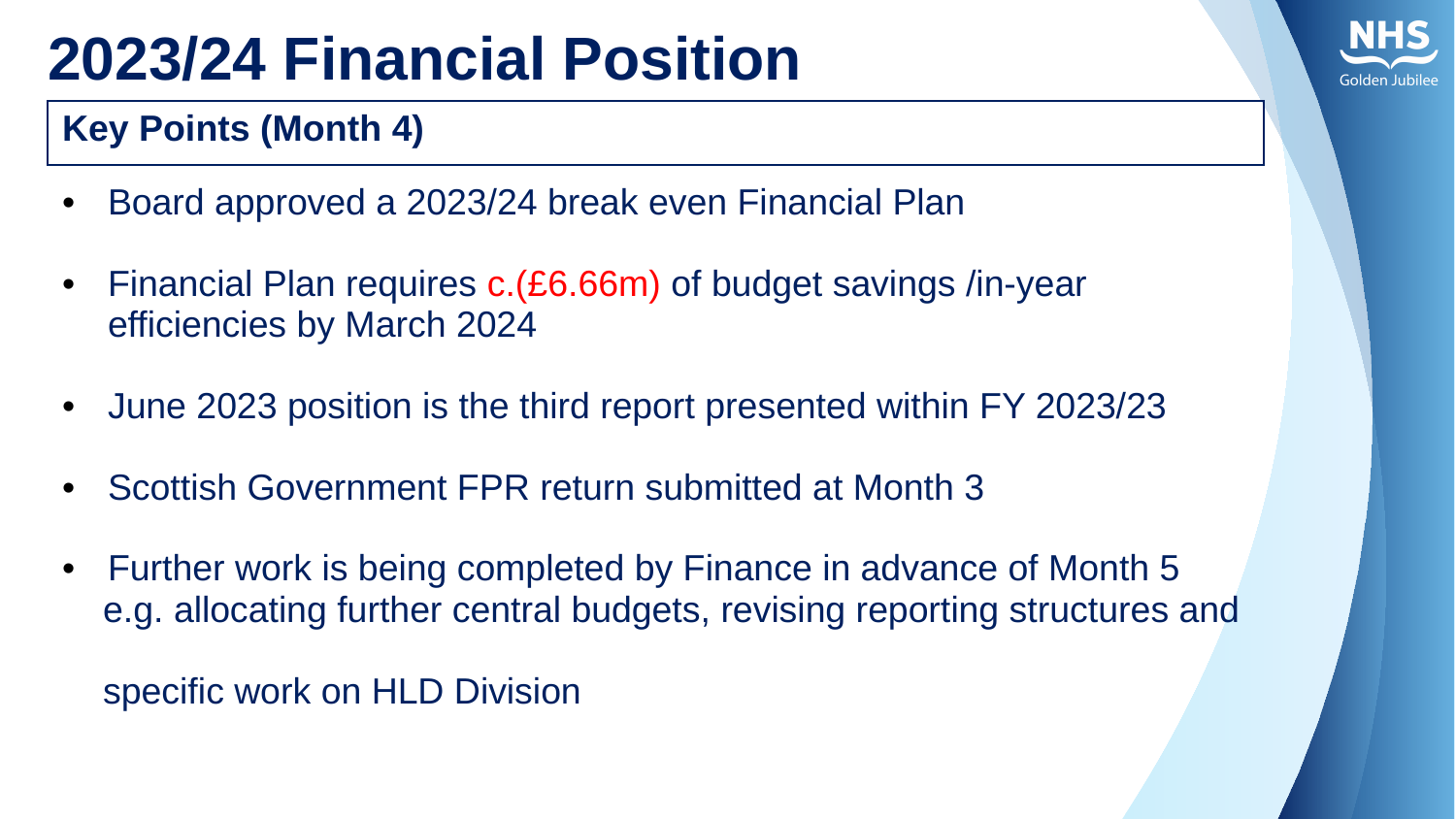

# 2023/24 Financial Position
| Key Points (Month 4) |
| --- |
| Board approved a 2023/24 break even Financial Plan Financial Plan requires c.(£6.66m) of budget savings /in-year efficiencies by March 2024 June 2023 position is the third report presented within FY 2023/23 Scottish Government FPR return submitted at Month 3 Further work is being completed by Finance in advance of Month 5 e.g. allocating further central budgets, revising reporting structures and specific work on HLD Division |
| --- |